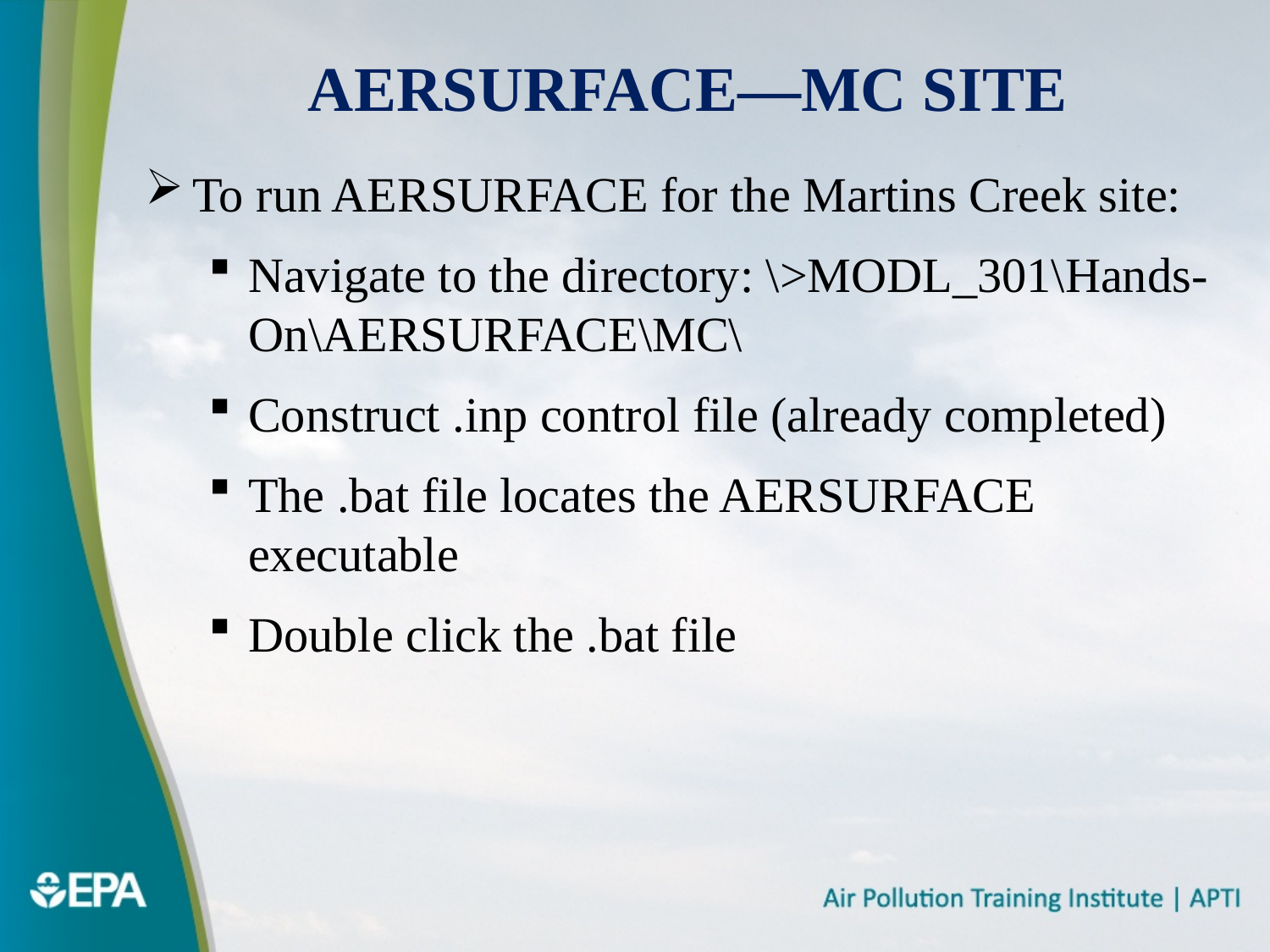

# AERSURFACE—MC Site
To run AERSURFACE for the Martins Creek site:
Navigate to the directory: \>MODL_301\Hands-On\AERSURFACE\MC\
Construct .inp control file (already completed)
The .bat file locates the AERSURFACE executable
Double click the .bat file